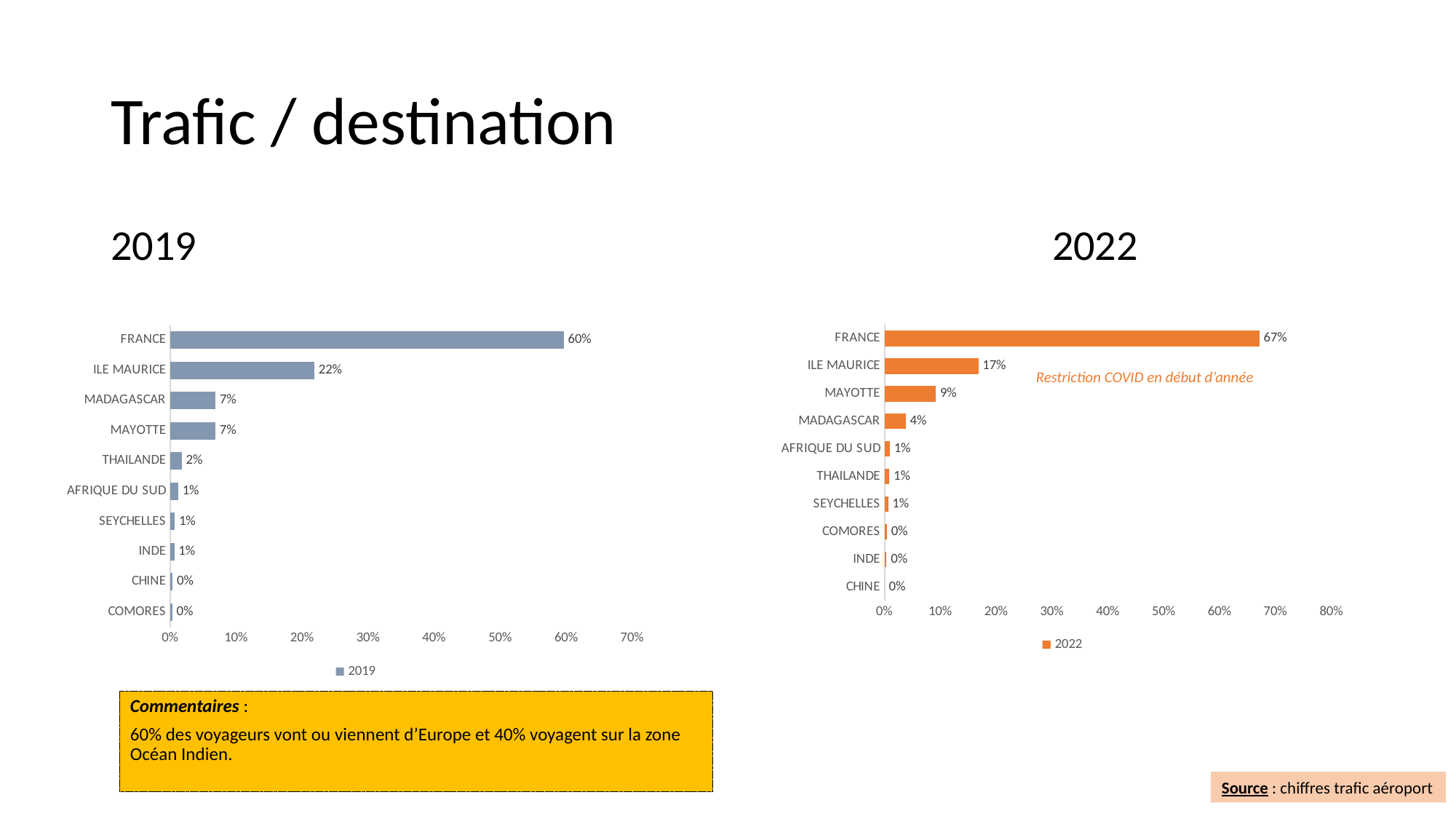

# Trafic / destination
2019
2022

### Chart

| Category | 2019 |
|---|---|
| COMORES | 0.0031614432824837277 |
| CHINE | 0.0035722269451238715 |
| INDE | 0.006115659056902716 |
| SEYCHELLES | 0.006687574344908159 |
| AFRIQUE DU SUD | 0.011920884779873804 |
| THAILANDE | 0.017313287199377338 |
| MAYOTTE | 0.06830512374092972 |
| MADAGASCAR | 0.06851275917715993 |
| ILE MAURICE | 0.21836231526973027 |
| FRANCE | 0.5960487262035105 |

### Chart

| Category | 2022 |
|---|---|
| CHINE | 0.0 |
| INDE | 0.0035740365058567957 |
| COMORES | 0.004058673765971149 |
| SEYCHELLES | 0.006322056046361454 |
| THAILANDE | 0.008356400412268246 |
| AFRIQUE DU SUD | 0.00921202684185019 |
| MADAGASCAR | 0.03787747168268408 |
| MAYOTTE | 0.0918141588103614 |
| ILE MAURICE | 0.16780597788956803 |
| FRANCE | 0.6709791980450787 |
Restriction COVID en début d’année
Commentaires :
60% des voyageurs vont ou viennent d’Europe et 40% voyagent sur la zone Océan Indien.
Source : chiffres trafic aéroport